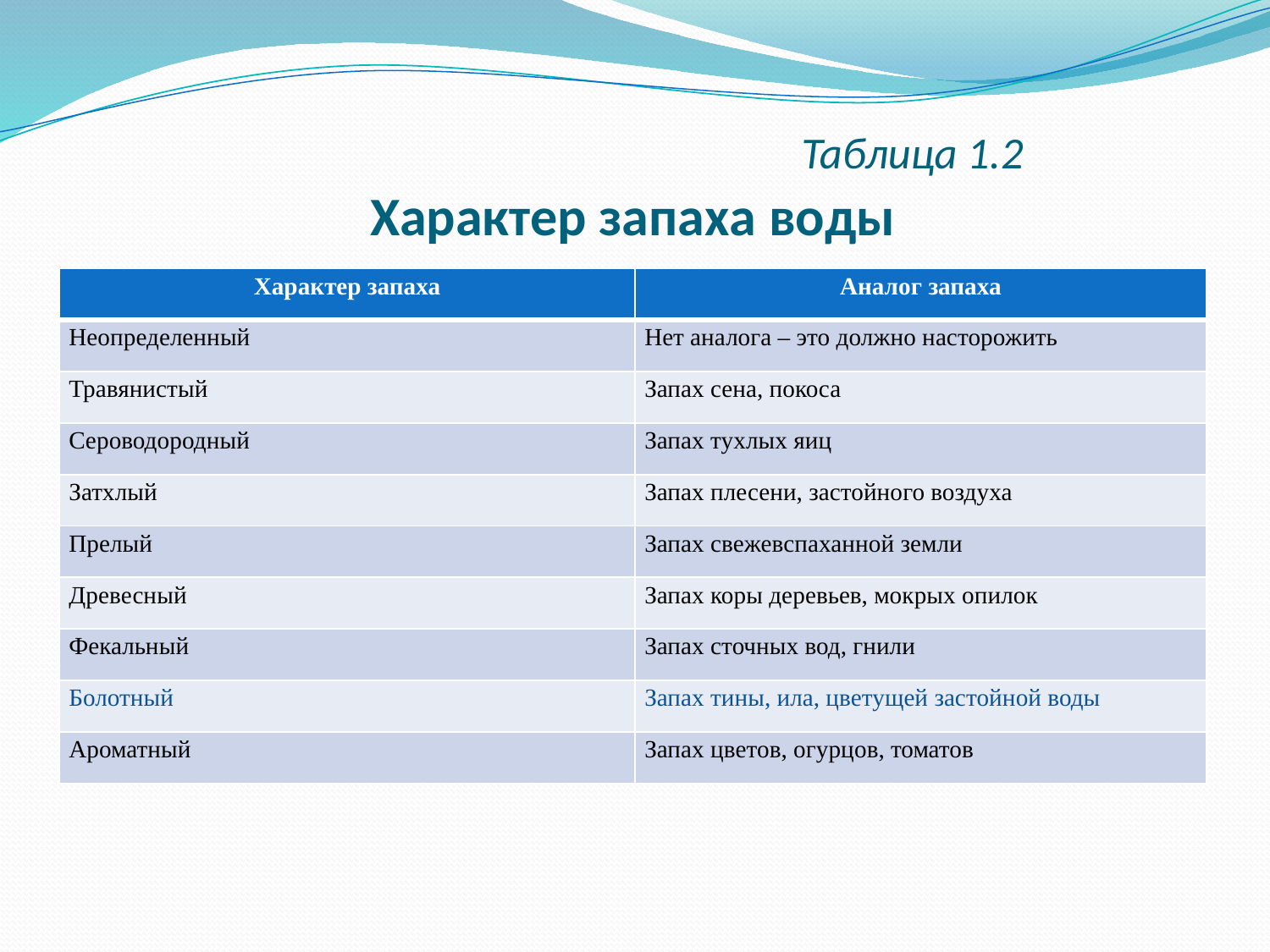

# Таблица 1.2 Характер запаха воды
| Характер запаха | Аналог запаха |
| --- | --- |
| Неопределенный | Нет аналога – это должно насторожить |
| Травянистый | Запах сена, покоса |
| Сероводородный | Запах тухлых яиц |
| Затхлый | Запах плесени, застойного воздуха |
| Прелый | Запах свежевспаханной земли |
| Древесный | Запах коры деревьев, мокрых опилок |
| Фекальный | Запах сточных вод, гнили |
| Болотный | Запах тины, ила, цветущей застойной воды |
| Ароматный | Запах цветов, огурцов, томатов |